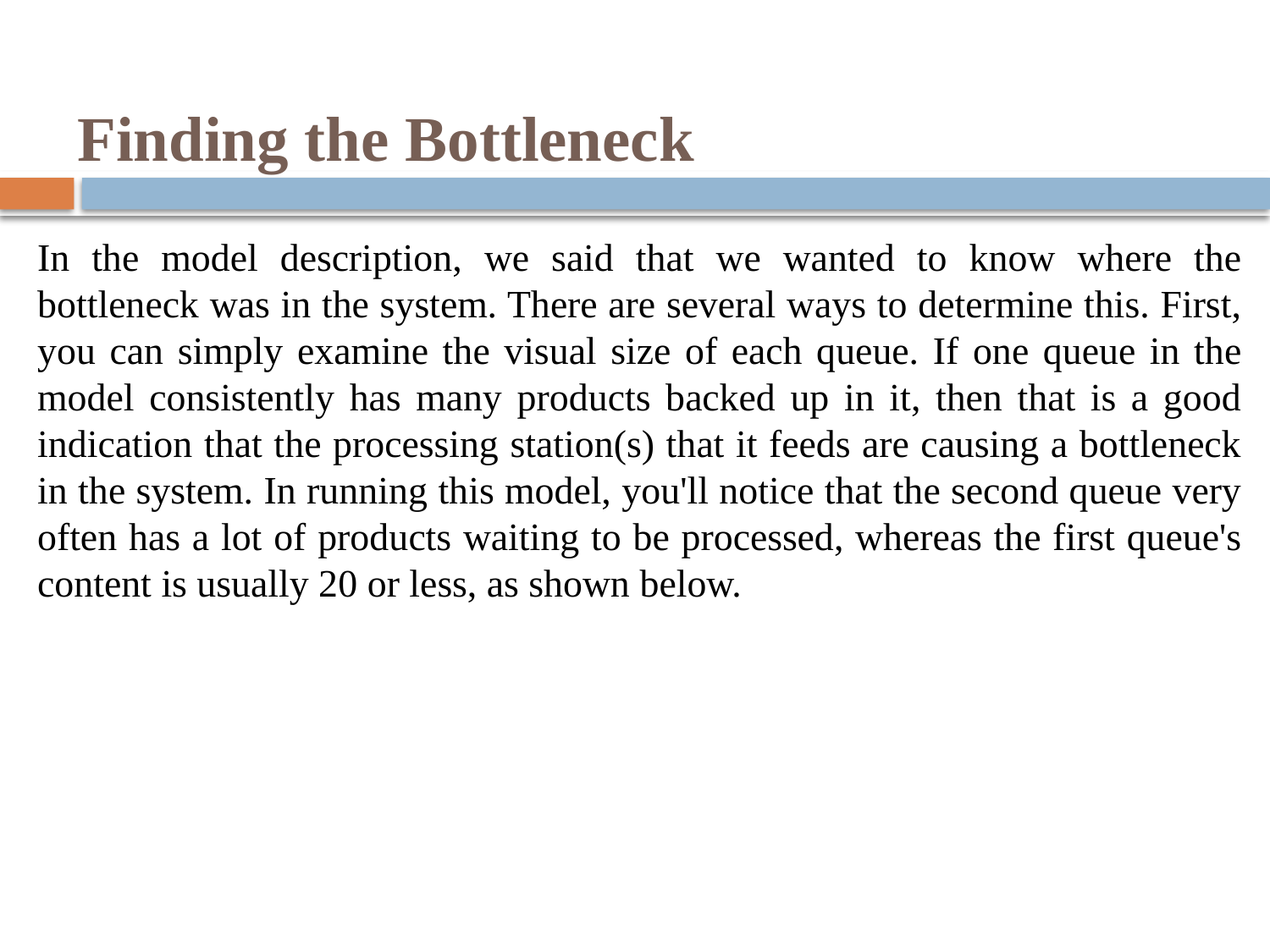

# Finding the Bottleneck
In the model description, we said that we wanted to know where the bottleneck was in the system. There are several ways to determine this. First, you can simply examine the visual size of each queue. If one queue in the model consistently has many products backed up in it, then that is a good indication that the processing station(s) that it feeds are causing a bottleneck in the system. In running this model, you'll notice that the second queue very often has a lot of products waiting to be processed, whereas the first queue's content is usually 20 or less, as shown below.